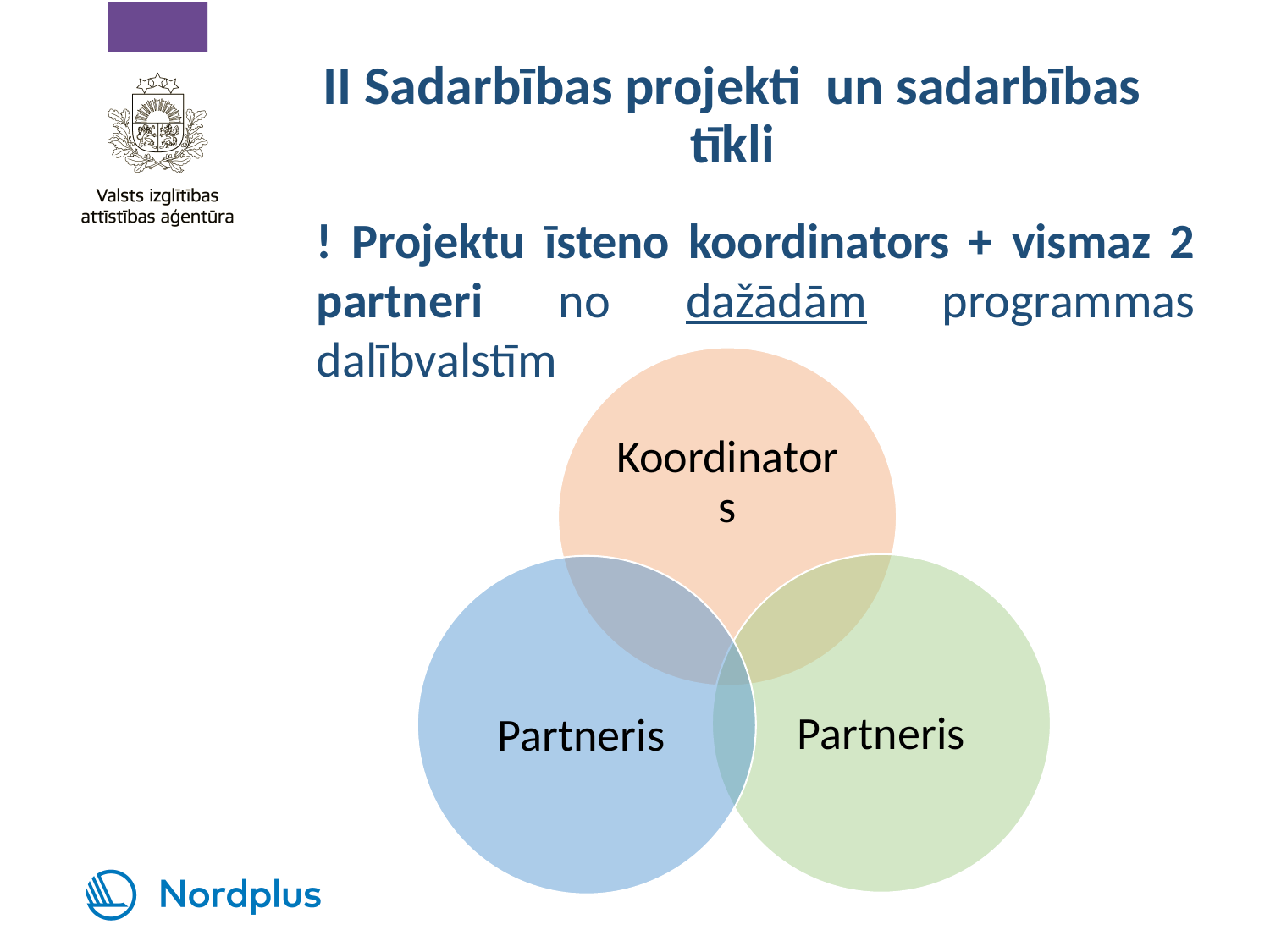

# II Sadarbības projekti  un sadarbības tīkli
! Projektu īsteno koordinators + vismaz 2 partneri no dažādām programmas dalībvalstīm

Koordinators
Partneris
Partneris